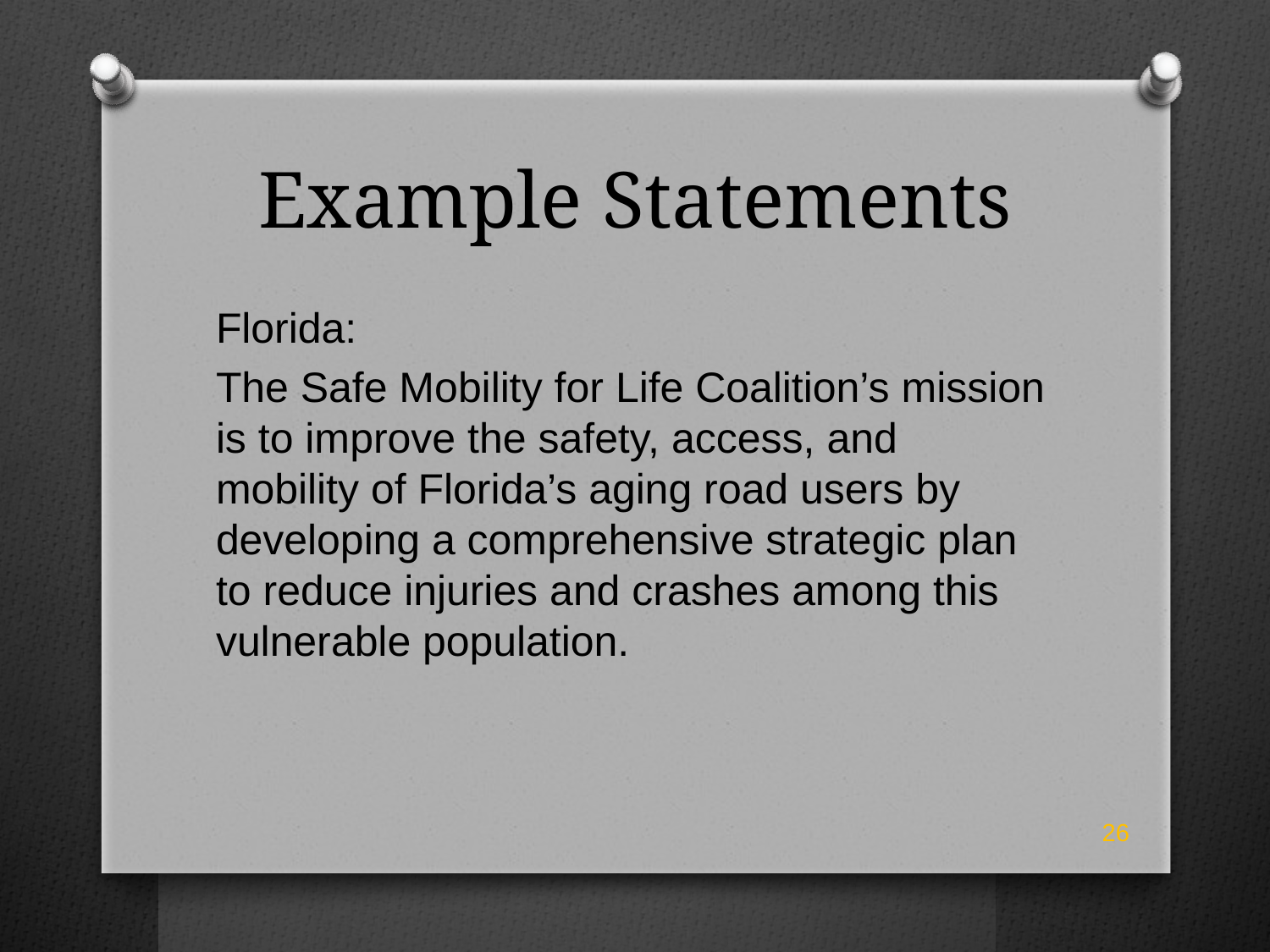

# Example Statements
Florida:
The Safe Mobility for Life Coalition’s mission is to improve the safety, access, and mobility of Florida’s aging road users by developing a comprehensive strategic plan to reduce injuries and crashes among this vulnerable population.
26